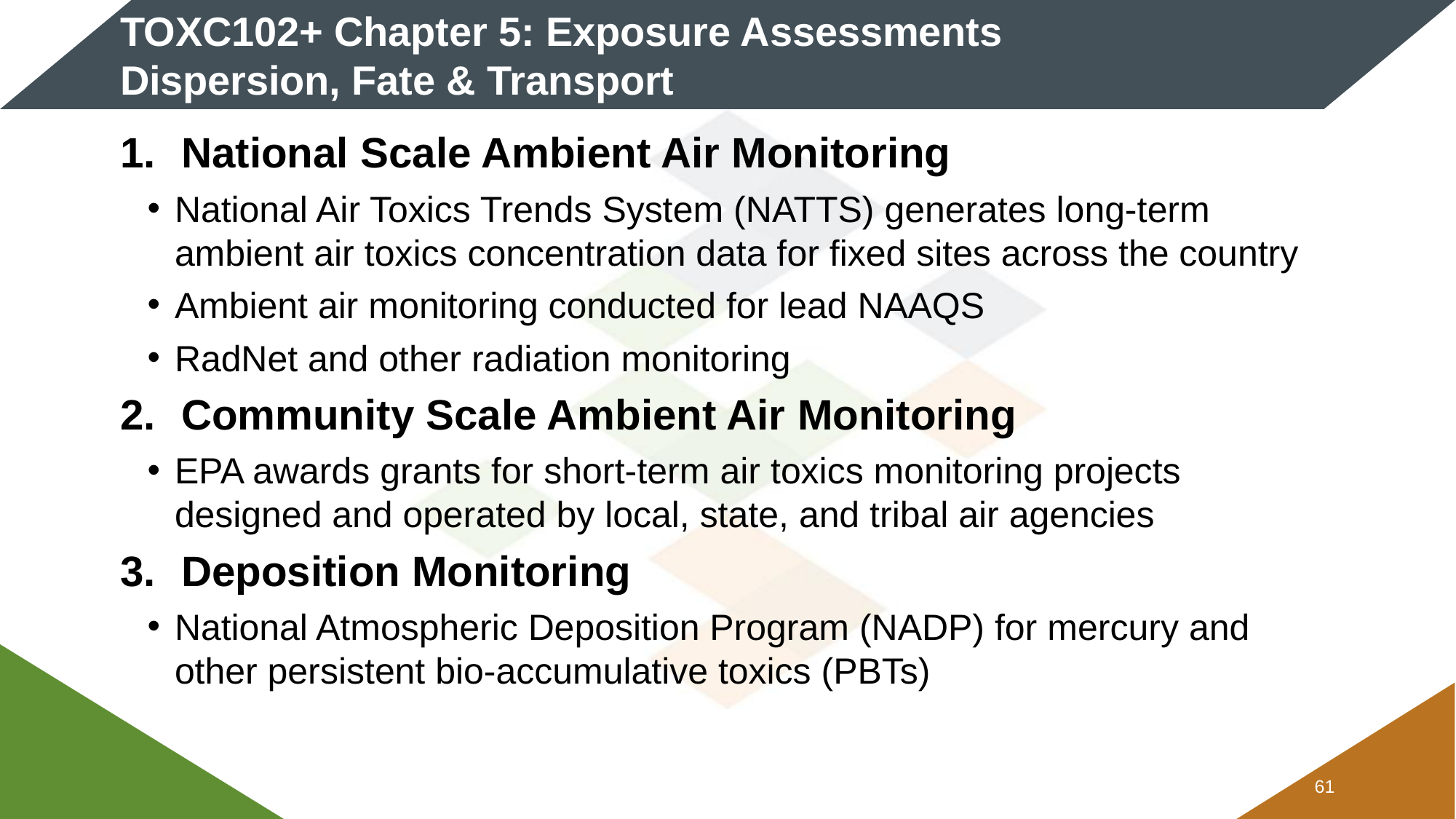

# TOXC102+ Chapter 5: Exposure Assessments Dispersion, Fate & Transport
National Scale Ambient Air Monitoring
National Air Toxics Trends System (NATTS) generates long-term ambient air toxics concentration data for fixed sites across the country
Ambient air monitoring conducted for lead NAAQS
RadNet and other radiation monitoring
Community Scale Ambient Air Monitoring
EPA awards grants for short-term air toxics monitoring projects designed and operated by local, state, and tribal air agencies
Deposition Monitoring
National Atmospheric Deposition Program (NADP) for mercury and other persistent bio-accumulative toxics (PBTs)
61